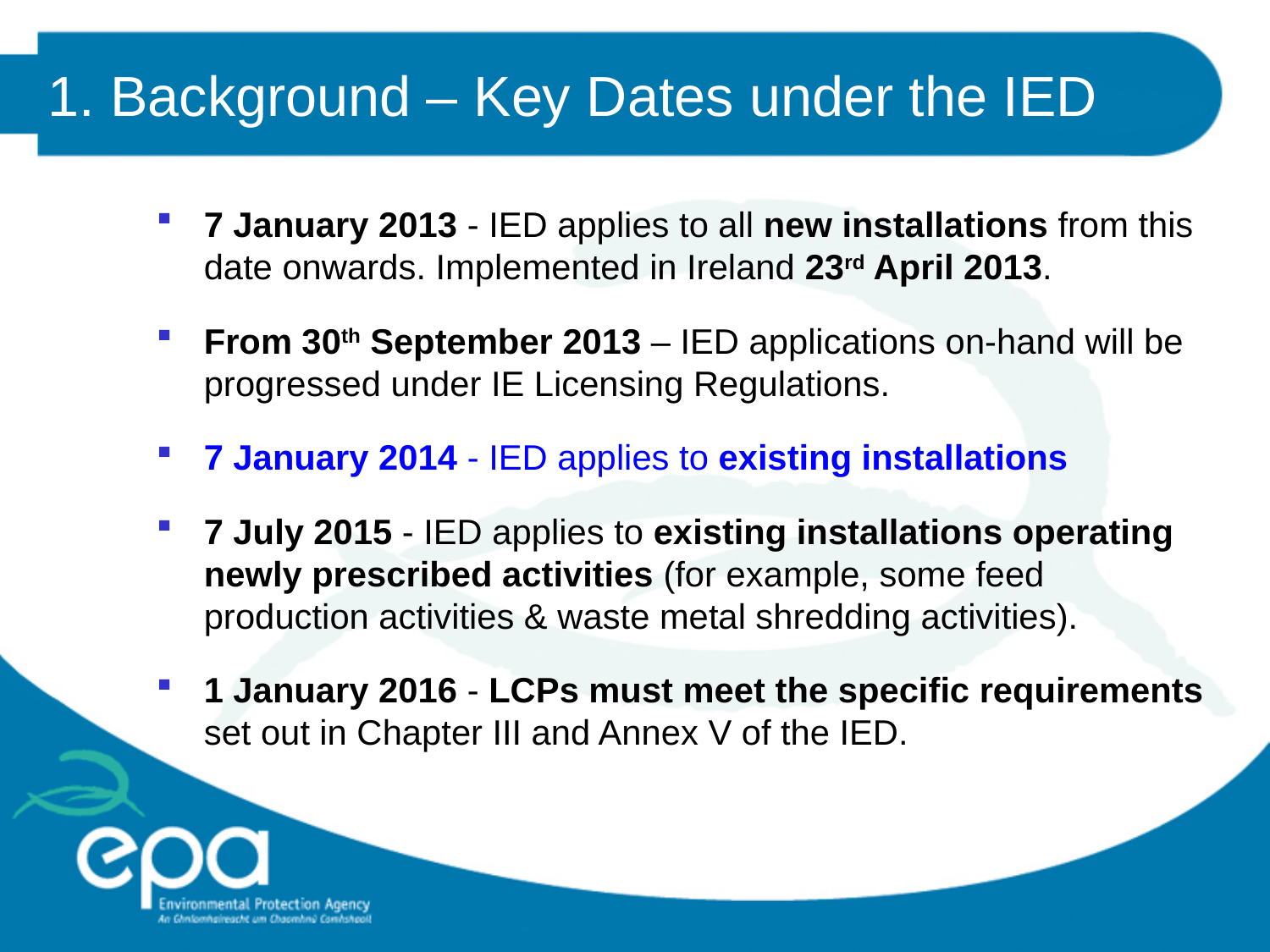

# 1. Background – Key Dates under the IED
7 January 2013 - IED applies to all new installations from this date onwards. Implemented in Ireland 23rd April 2013.
From 30th September 2013 – IED applications on-hand will be progressed under IE Licensing Regulations.
7 January 2014 - IED applies to existing installations
7 July 2015 - IED applies to existing installations operating newly prescribed activities (for example, some feed production activities & waste metal shredding activities).
1 January 2016 - LCPs must meet the specific requirements set out in Chapter III and Annex V of the IED.